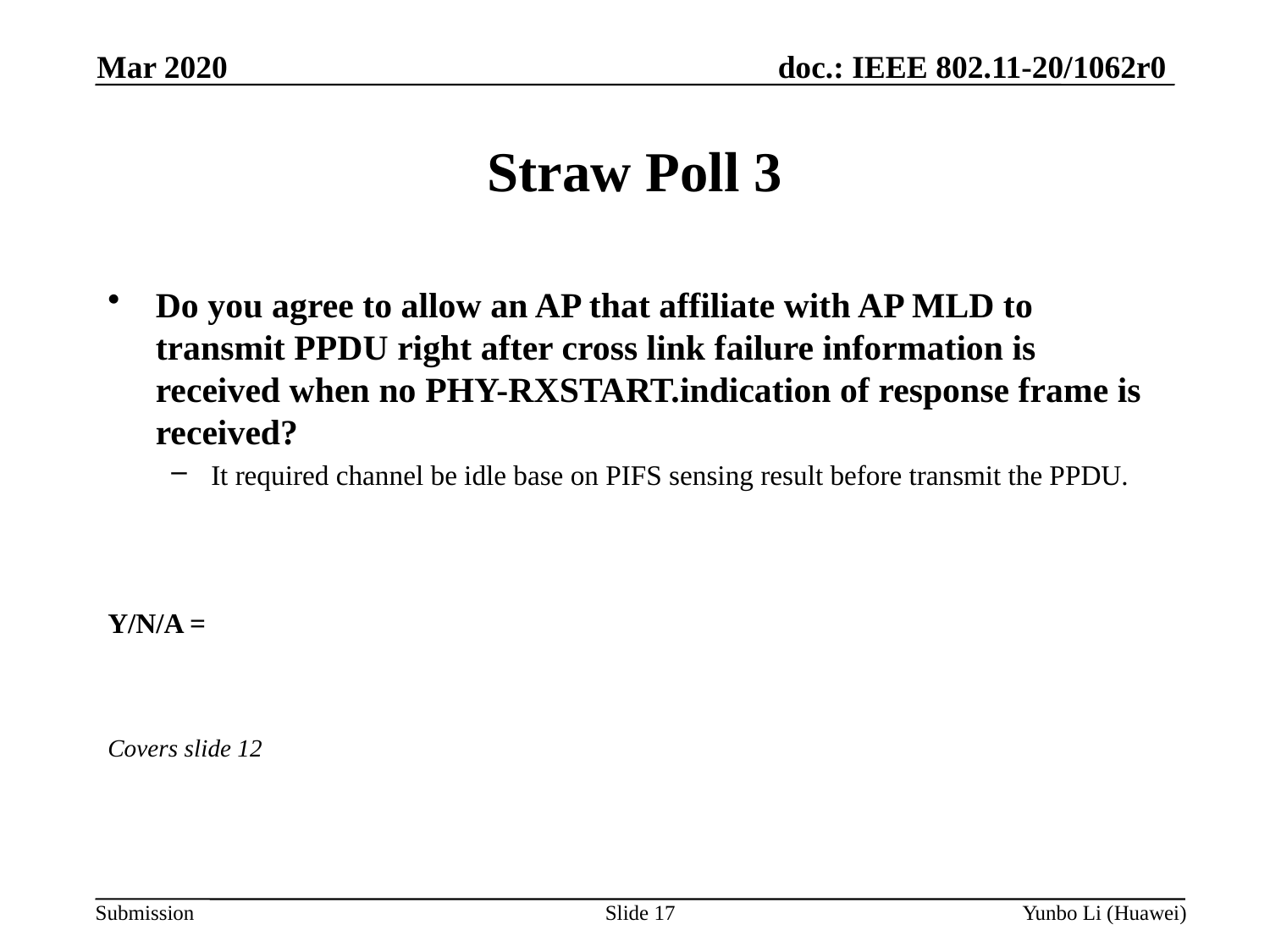

Mar 2020
Straw Poll 3
Do you agree to allow an AP that affiliate with AP MLD to transmit PPDU right after cross link failure information is received when no PHY-RXSTART.indication of response frame is received?
It required channel be idle base on PIFS sensing result before transmit the PPDU.

Y/N/A =

Covers slide 12

Slide 17
Yunbo Li (Huawei)